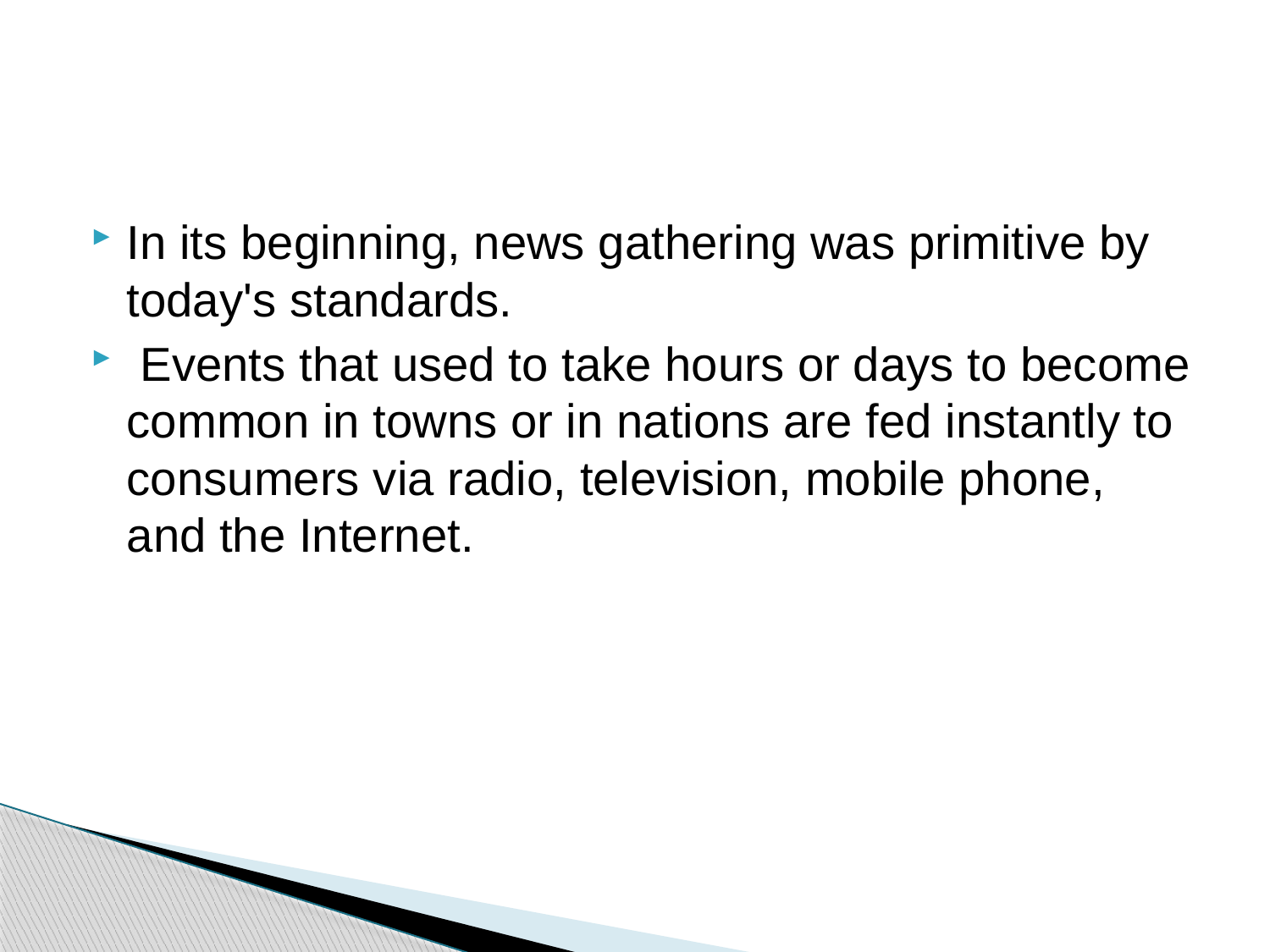

#
In its beginning, news gathering was primitive by today's standards.
 Events that used to take hours or days to become common in towns or in nations are fed instantly to consumers via radio, television, mobile phone, and the Internet.